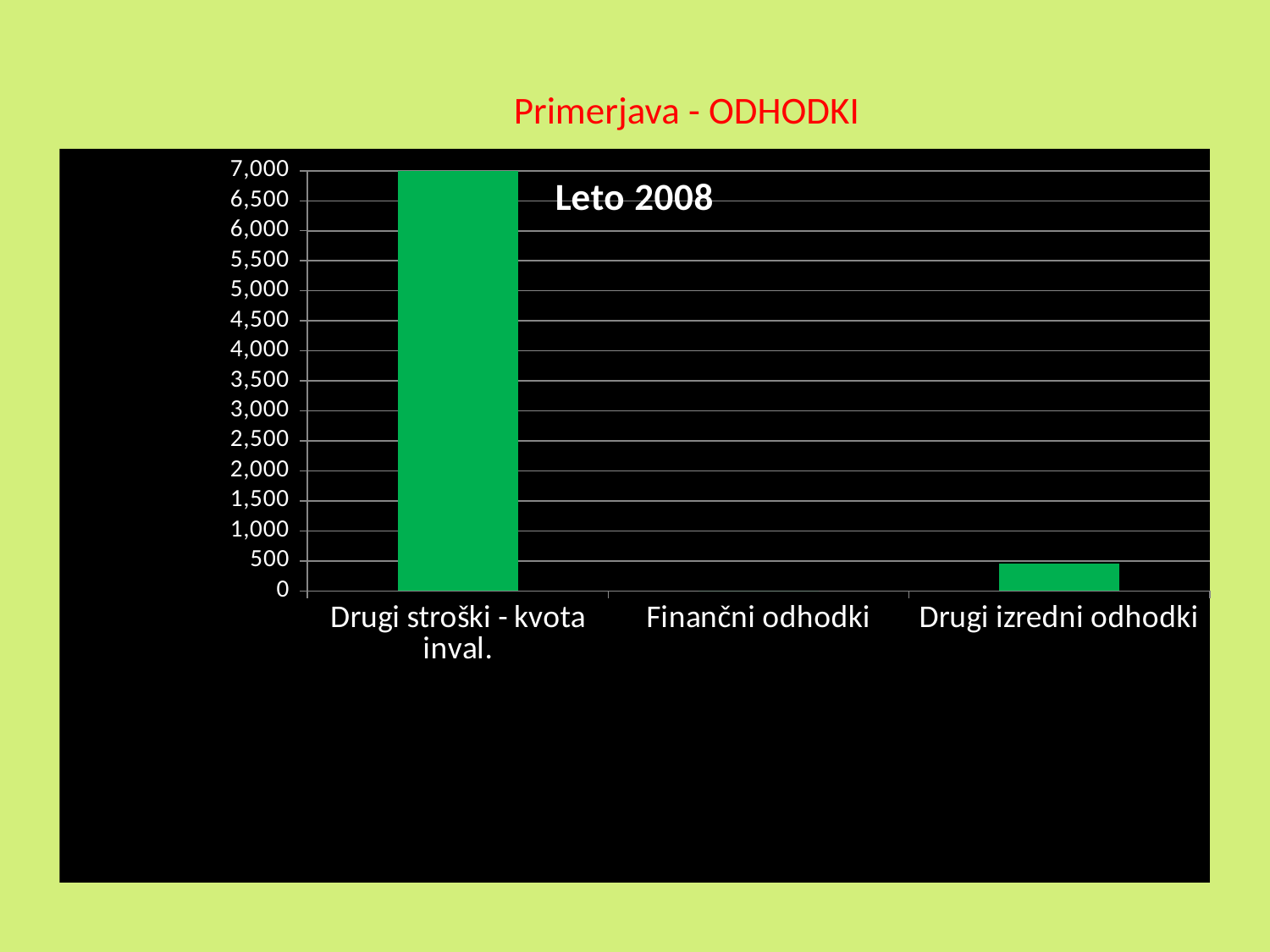

# Primerjava - ODHODKI

### Chart:

| Category | Leto 2008 |
|---|---|
| Drugi stroški - kvota inval. | 12255.140000000001 |
| Finančni odhodki | 0.0 |
| Drugi izredni odhodki | 450.0 |